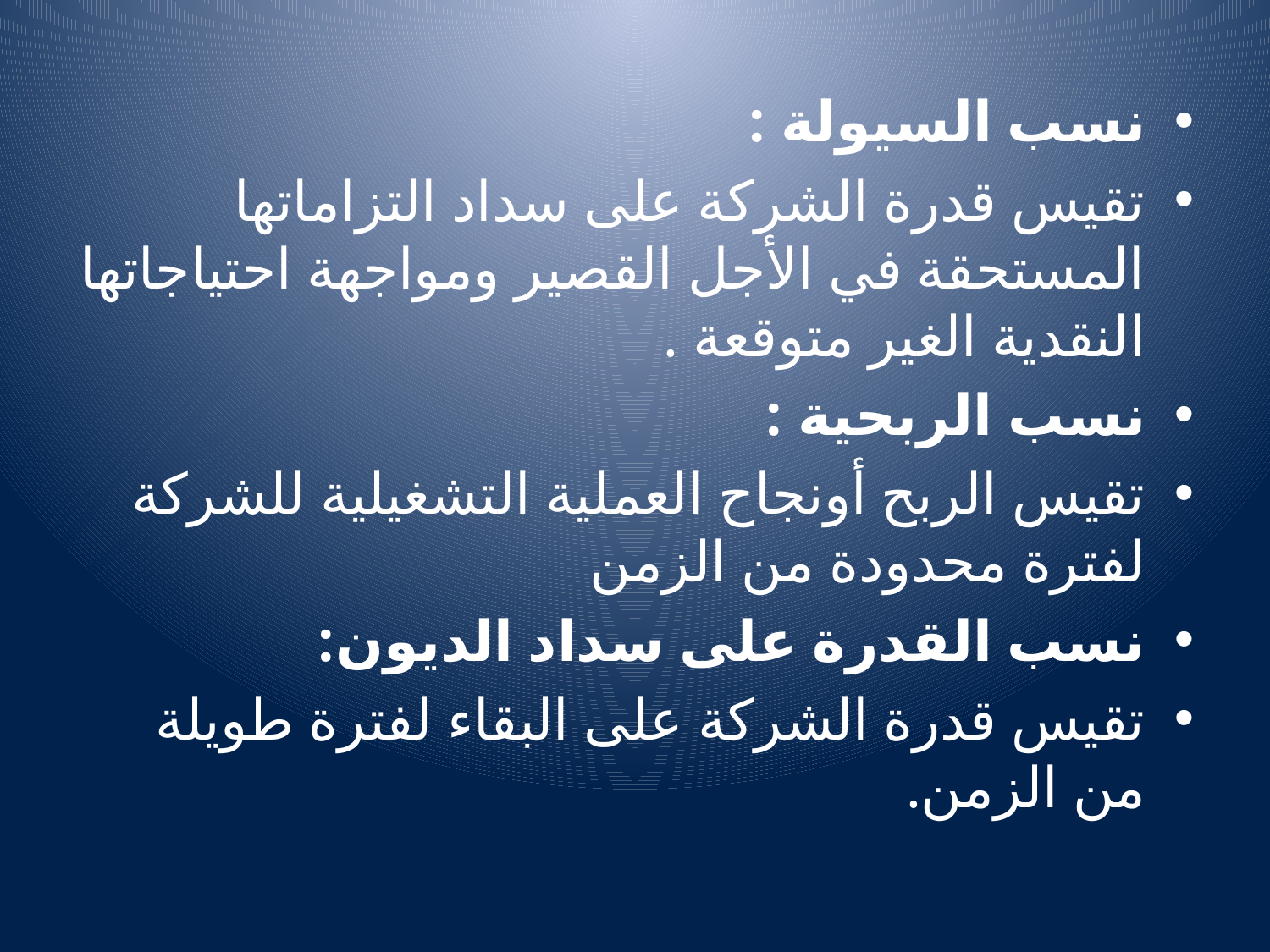

#
نسب السيولة :
تقيس قدرة الشركة على سداد التزاماتها المستحقة في الأجل القصير ومواجهة احتياجاتها النقدية الغير متوقعة .
نسب الربحية :
تقيس الربح أونجاح العملية التشغيلية للشركة لفترة محدودة من الزمن
نسب القدرة على سداد الديون:
تقيس قدرة الشركة على البقاء لفترة طويلة من الزمن.